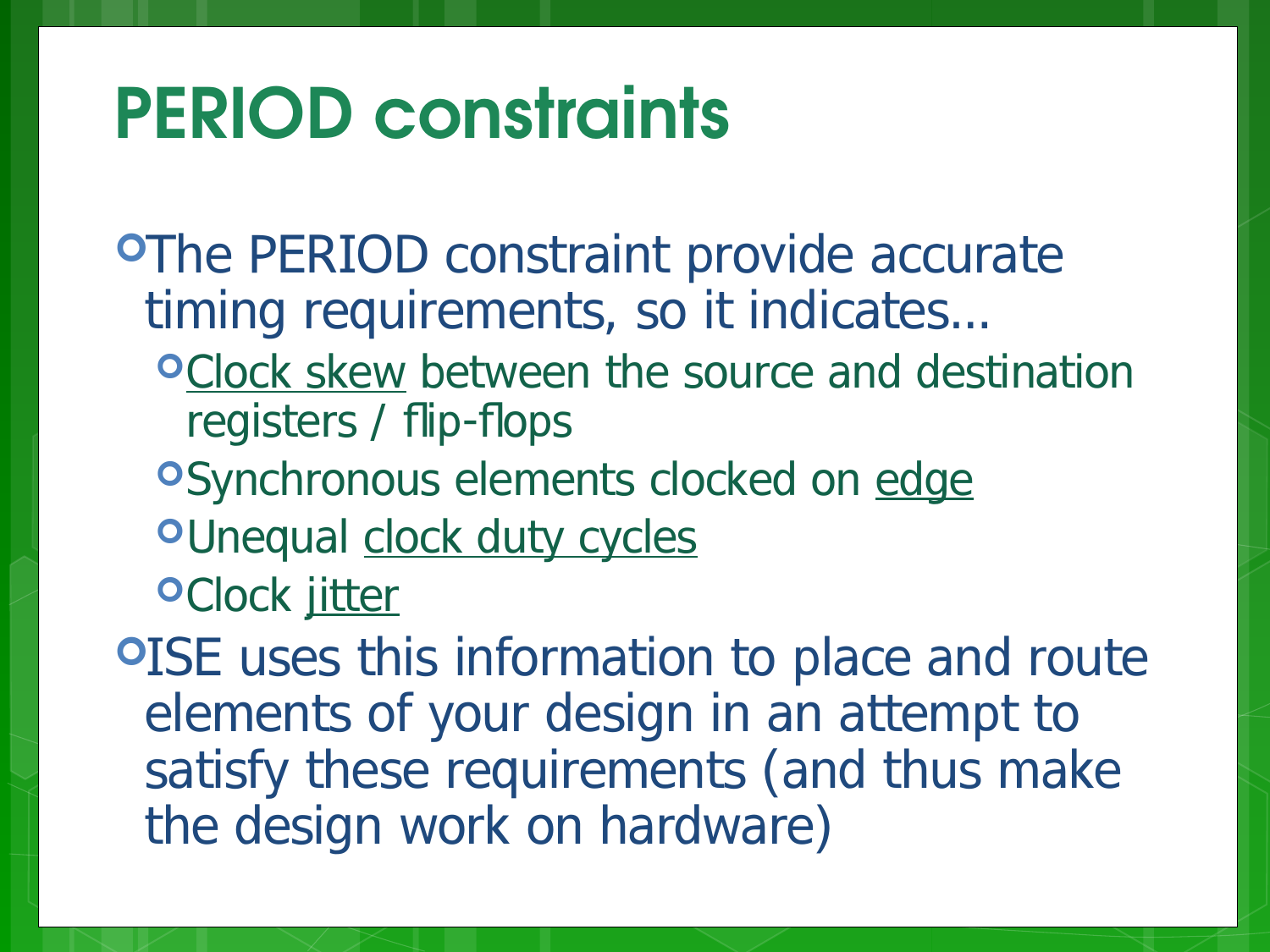

# PERIOD constraints
The PERIOD constraint provide accurate timing requirements, so it indicates…
Clock skew between the source and destination
registers / flip-flops
Synchronous elements clocked on edge
Unequal clock duty cycles
Clock jitter
ISE uses this information to place and route elements of your design in an attempt to satisfy these requirements (and thus make the design work on hardware)